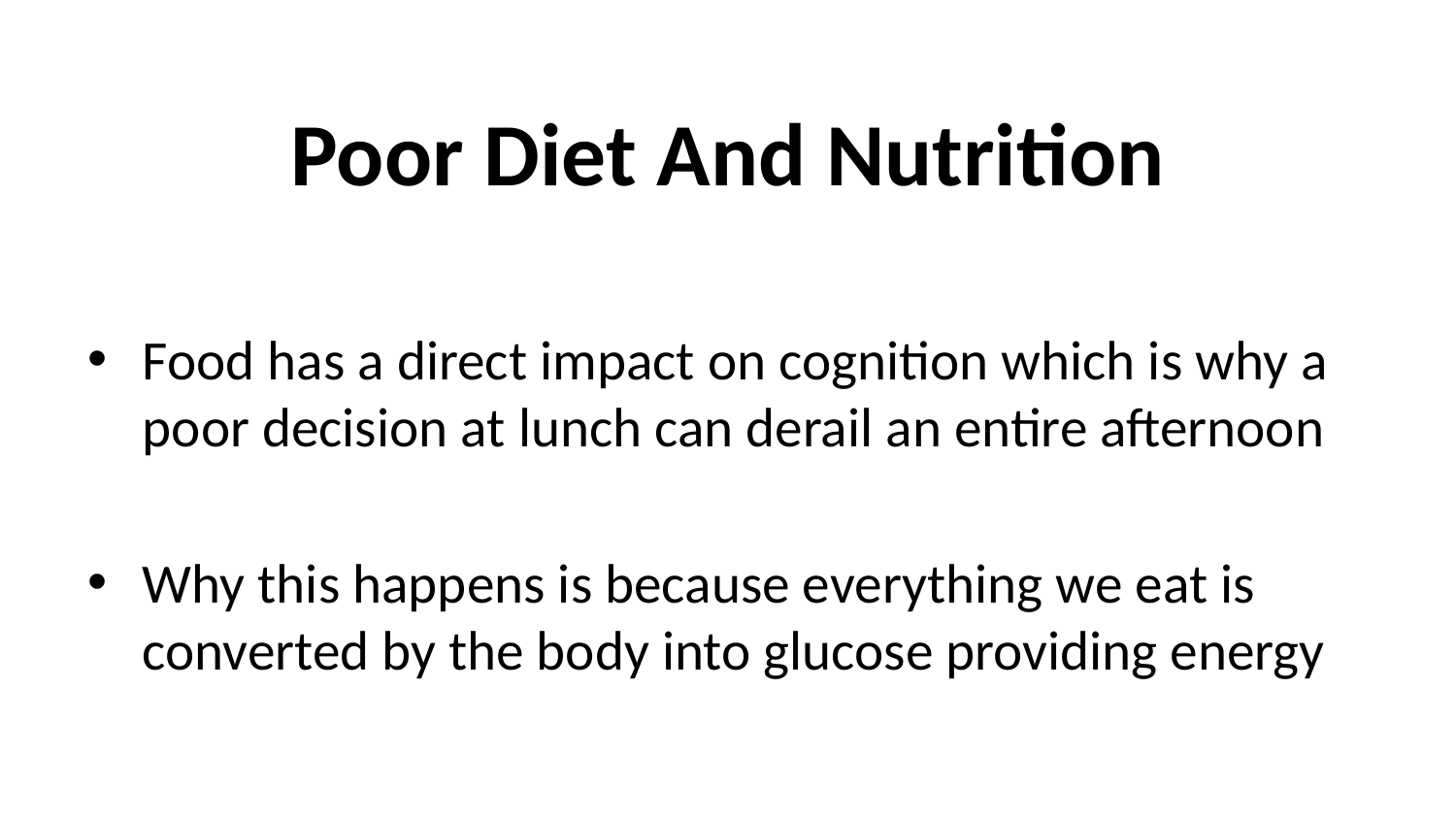

# Poor Diet And Nutrition

Food has a direct impact on cognition which is why a poor decision at lunch can derail an entire afternoon

Why this happens is because everything we eat is converted by the body into glucose providing energy